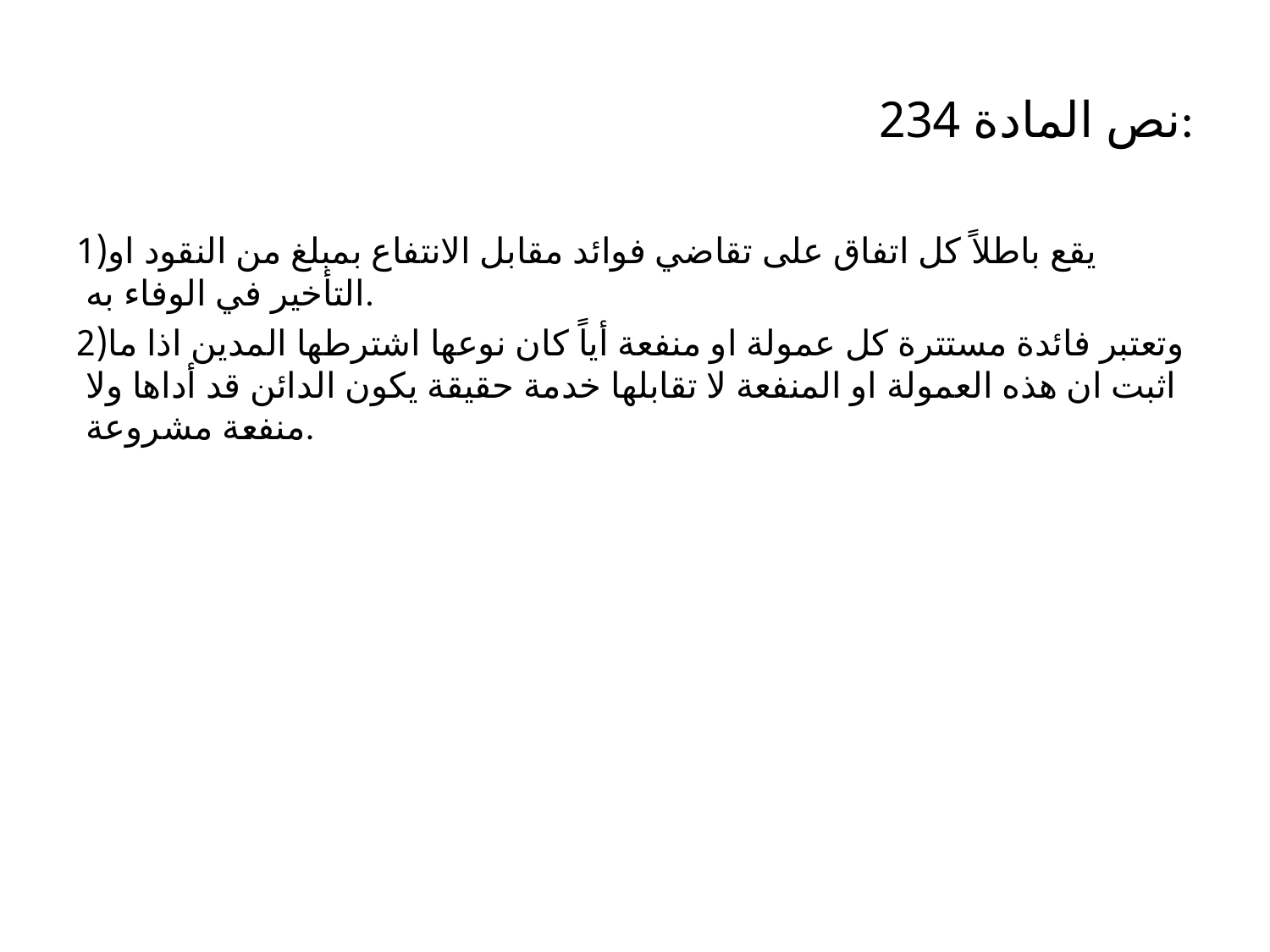

# نص المادة 234:
يقع باطلاً كل اتفاق على تقاضي فوائد مقابل الانتفاع بمبلغ من النقود او التأخير في الوفاء به.
وتعتبر فائدة مستترة كل عمولة او منفعة أياً كان نوعها اشترطها المدين اذا ما اثبت ان هذه العمولة او المنفعة لا تقابلها خدمة حقيقة يكون الدائن قد أداها ولا منفعة مشروعة.